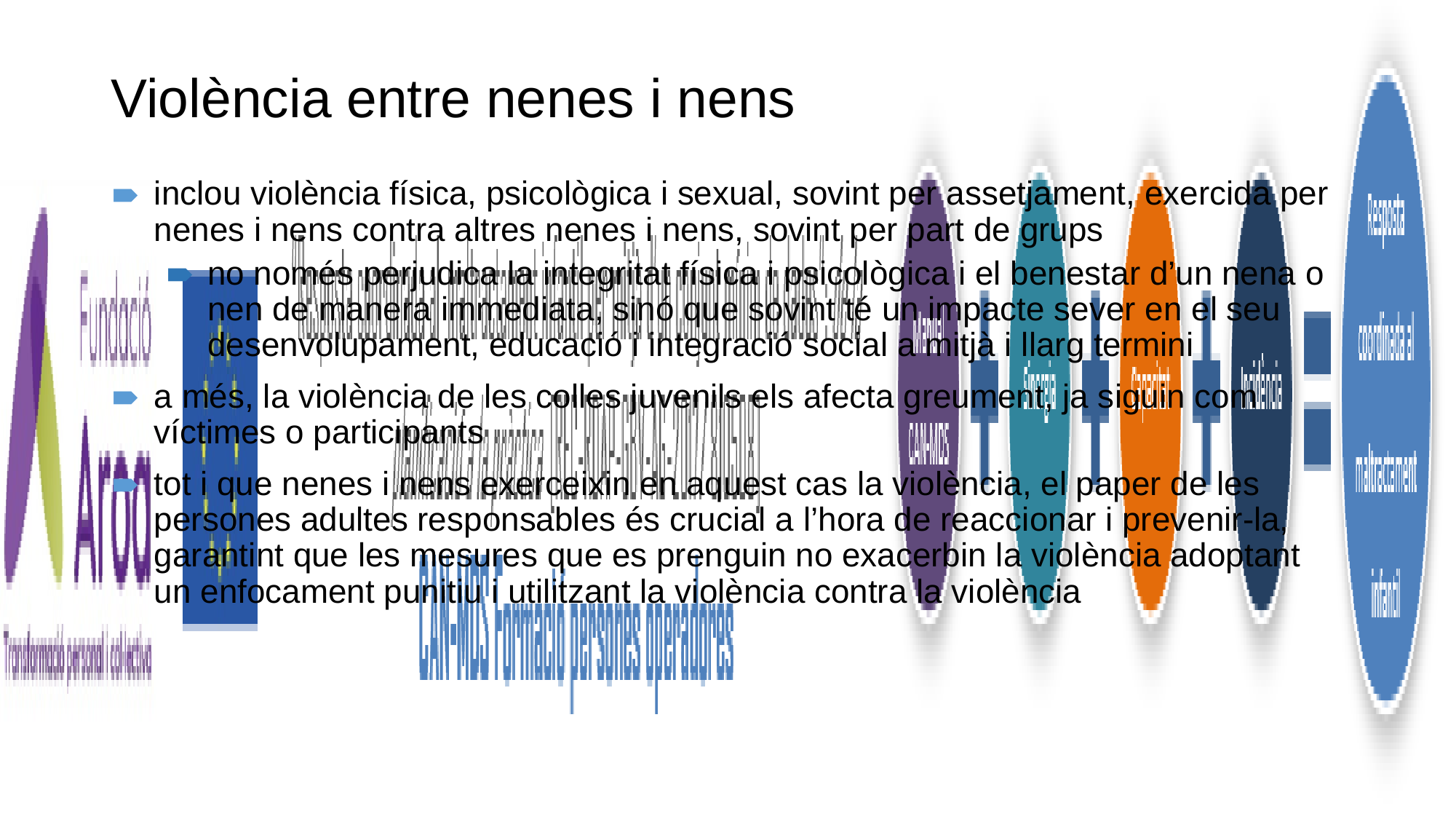

# Violència entre nenes i nens
inclou violència física, psicològica i sexual, sovint per assetjament, exercida per nenes i nens contra altres nenes i nens, sovint per part de grups
no només perjudica la integritat física i psicològica i el benestar d’un nena o nen de manera immediata, sinó que sovint té un impacte sever en el seu desenvolupament, educació i integració social a mitjà i llarg termini
a més, la violència de les colles juvenils els afecta greument, ja siguin com víctimes o participants
tot i que nenes i nens exerceixin en aquest cas la violència, el paper de les persones adultes responsables és crucial a l’hora de reaccionar i prevenir-la, garantint que les mesures que es prenguin no exacerbin la violència adoptant un enfocament punitiu i utilitzant la violència contra la violència